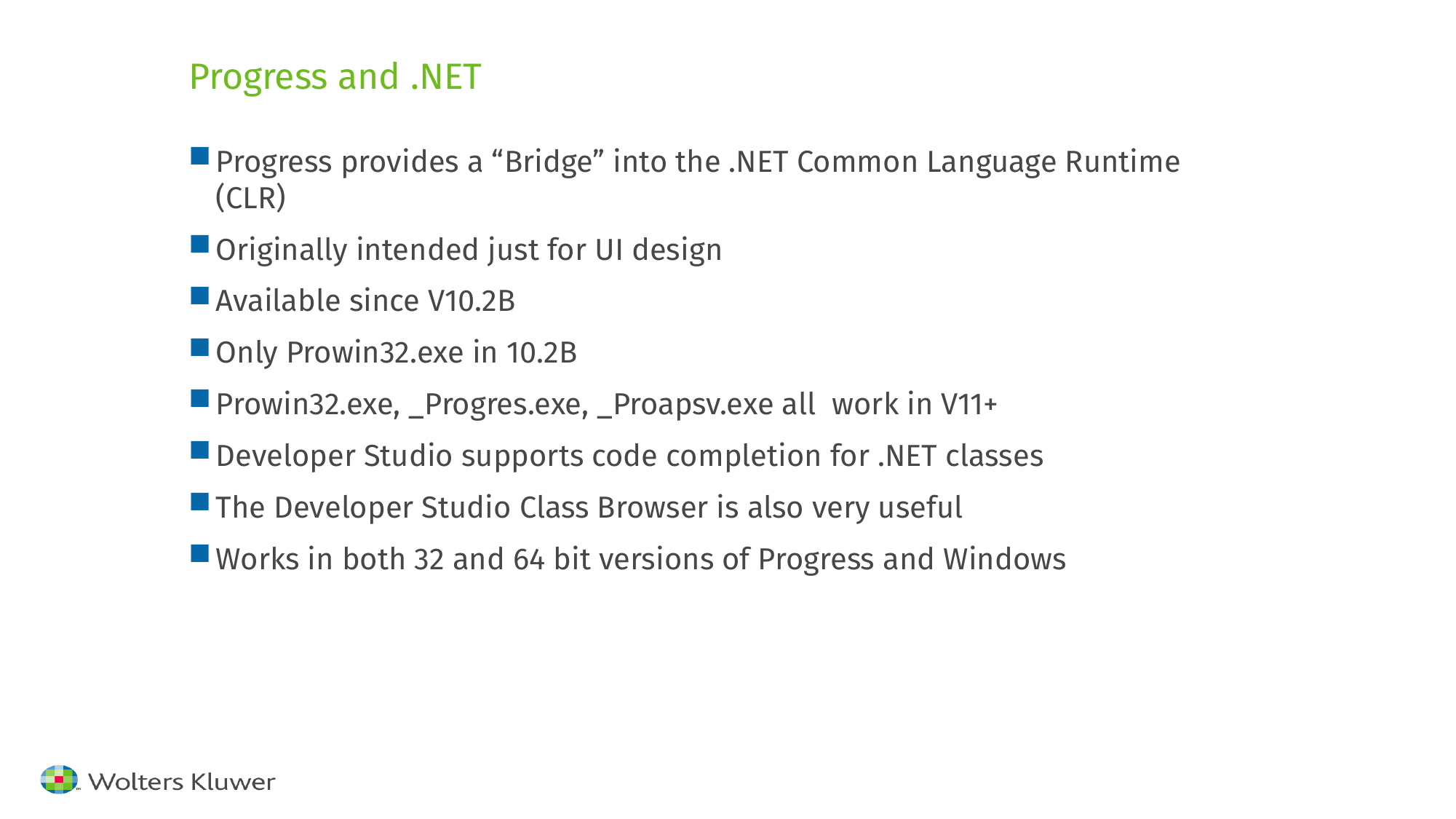

# Progress and .NET
Progress provides a “Bridge” into the .NET Common Language Runtime (CLR)
Originally intended just for UI design
Available since V10.2B
Only Prowin32.exe in 10.2B
Prowin32.exe, _Progres.exe, _Proapsv.exe all  work in V11+
Developer Studio supports code completion for .NET classes
The Developer Studio Class Browser is also very useful
Works in both 32 and 64 bit versions of Progress and Windows